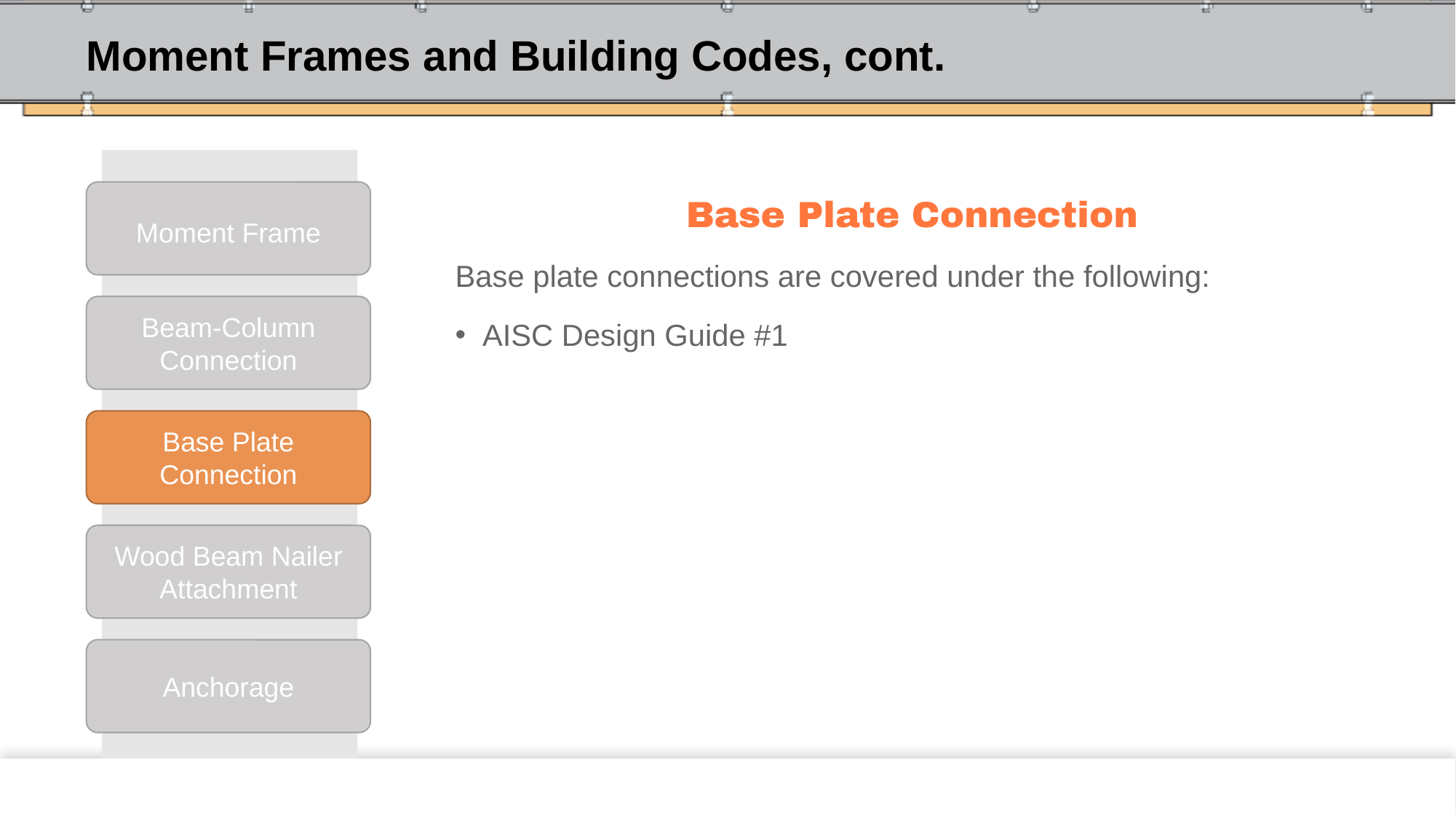

# Moment Frames and Building Codes, cont.

Moment Frame
Base Plate Connection
Base plate connections are covered under the following:
AISC Design Guide #1
Beam-Column Connection
Base Plate Connection
Wood Beam Nailer Attachment
Anchorage